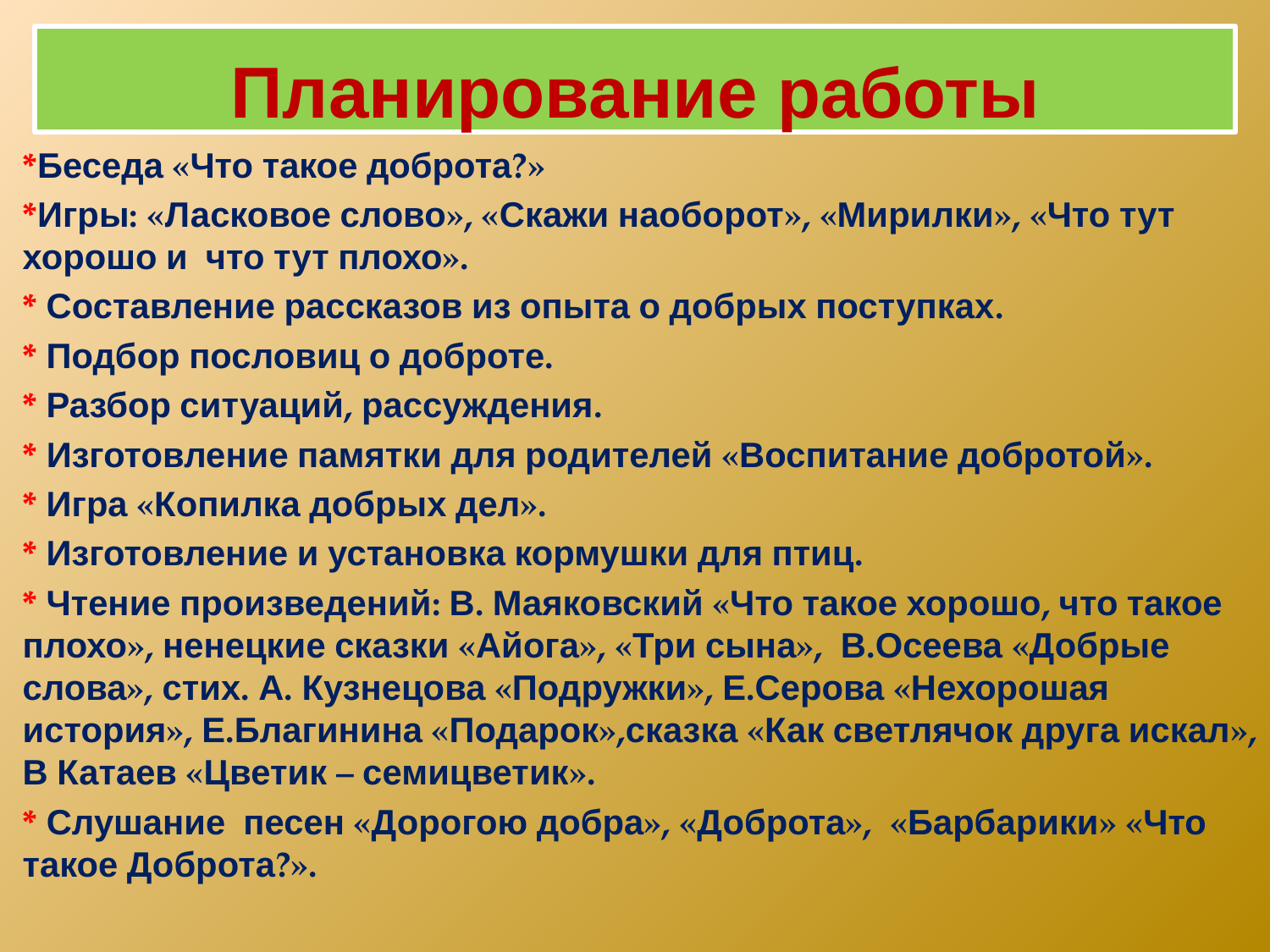

# Планирование работы
*Беседа «Что такое доброта?»
*Игры: «Ласковое слово», «Скажи наоборот», «Мирилки», «Что тут хорошо и  что тут плохо».
* Составление рассказов из опыта о добрых поступках.
* Подбор пословиц о доброте.
* Разбор ситуаций, рассуждения.
* Изготовление памятки для родителей «Воспитание добротой».
* Игра «Копилка добрых дел».
* Изготовление и установка кормушки для птиц.
* Чтение произведений: В. Маяковский «Что такое хорошо, что такое плохо», ненецкие сказки «Айога», «Три сына»,  В.Осеева «Добрые слова», стих. А. Кузнецова «Подружки», Е.Серова «Нехорошая история», Е.Благинина «Подарок»,сказка «Как светлячок друга искал», В Катаев «Цветик – семицветик».
* Слушание  песен «Дорогою добра», «Доброта»,  «Барбарики» «Что такое Доброта?».